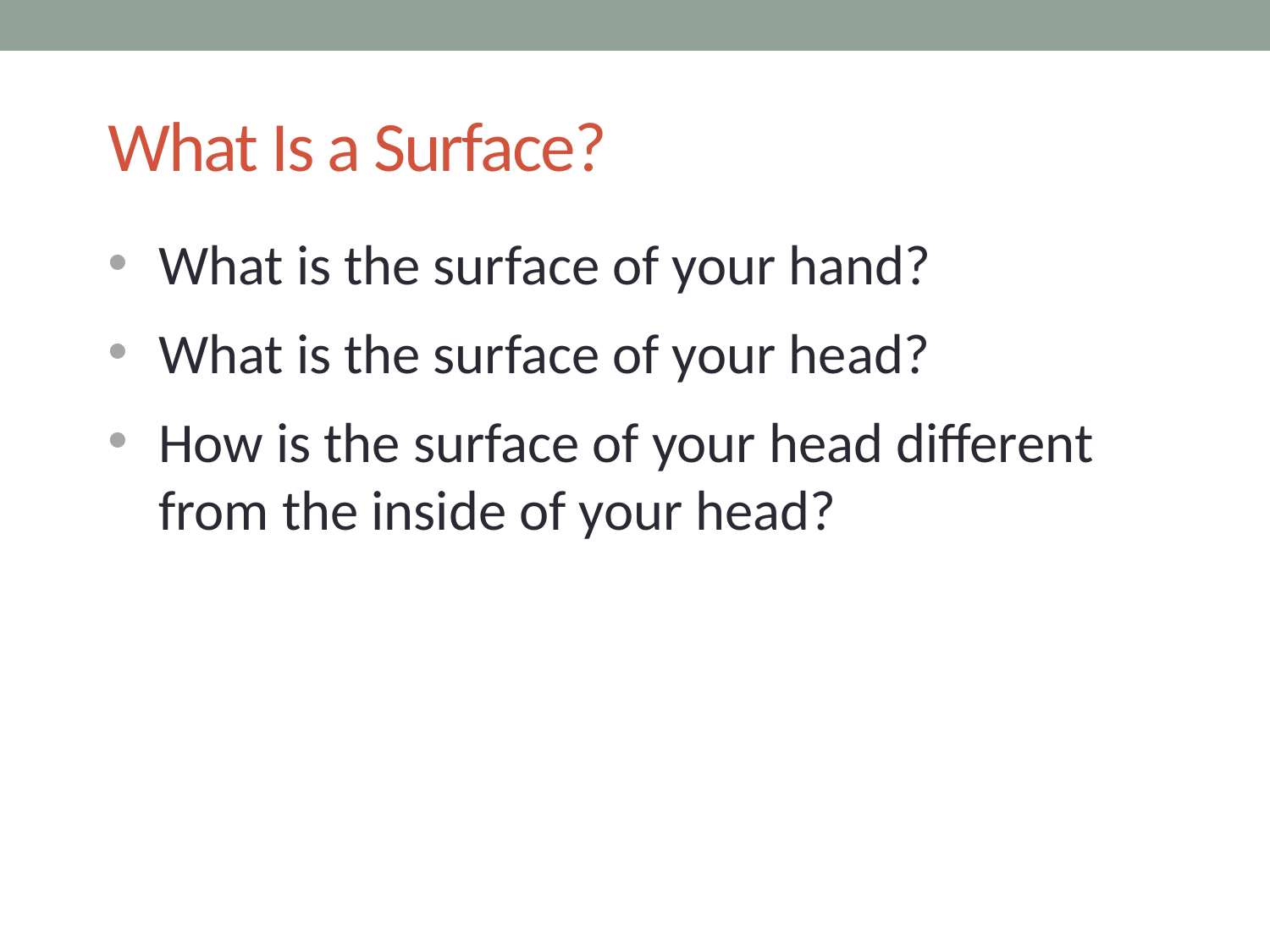

# What Is a Surface?
What is the surface of your hand?
What is the surface of your head?
How is the surface of your head different from the inside of your head?